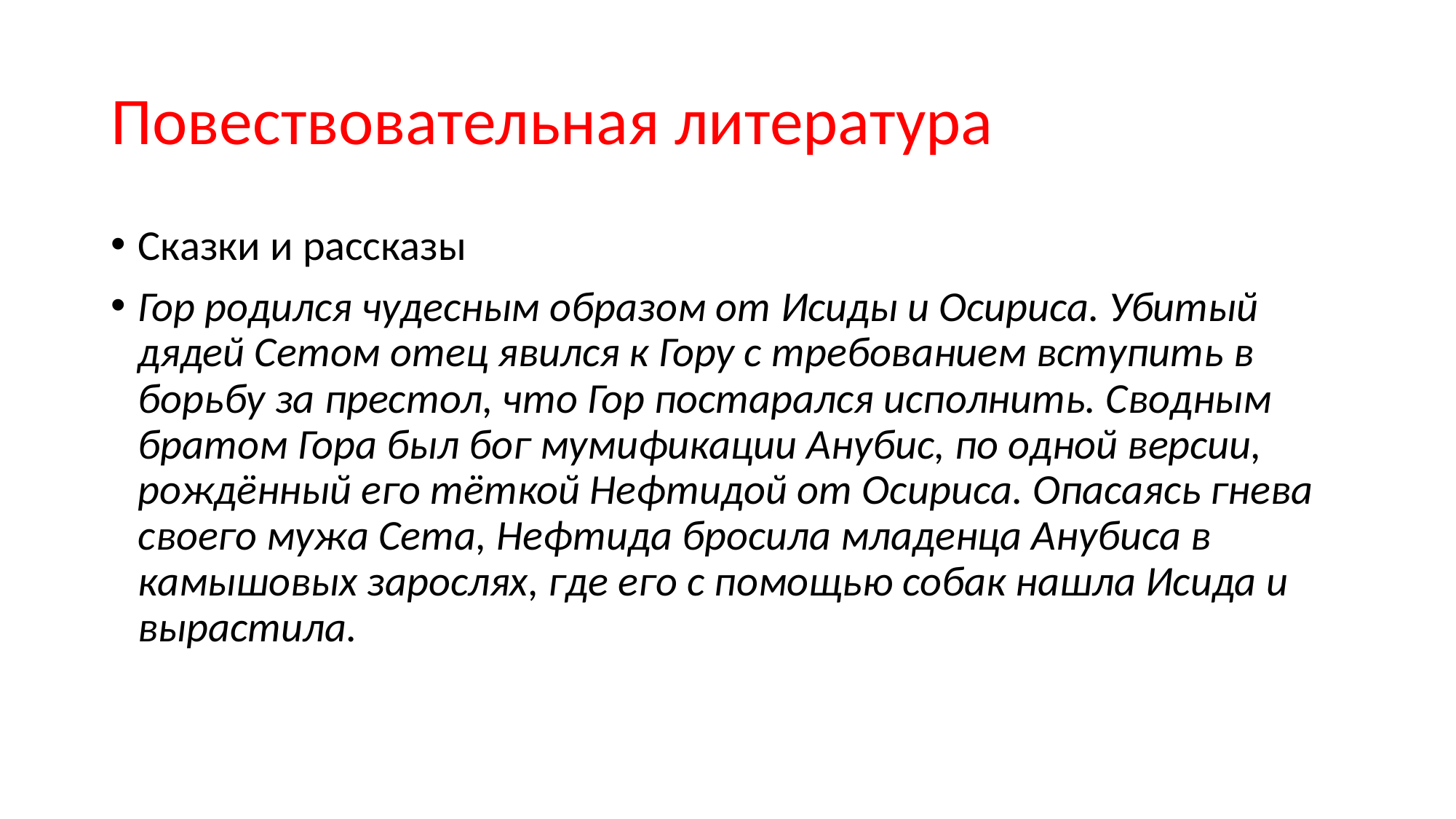

# Повествовательная литература
Сказки и рассказы
Гор родился чудесным образом от Исиды и Осириса. Убитый дядей Сетом отец явился к Гору с требованием вступить в борьбу за престол, что Гор постарался исполнить. Сводным братом Гора был бог мумификации Анубис, по одной версии, рождённый его тёткой Нефтидой от Осириса. Опасаясь гнева своего мужа Сета, Нефтида бросила младенца Анубиса в камышовых зарослях, где его с помощью собак нашла Исида и вырастила.